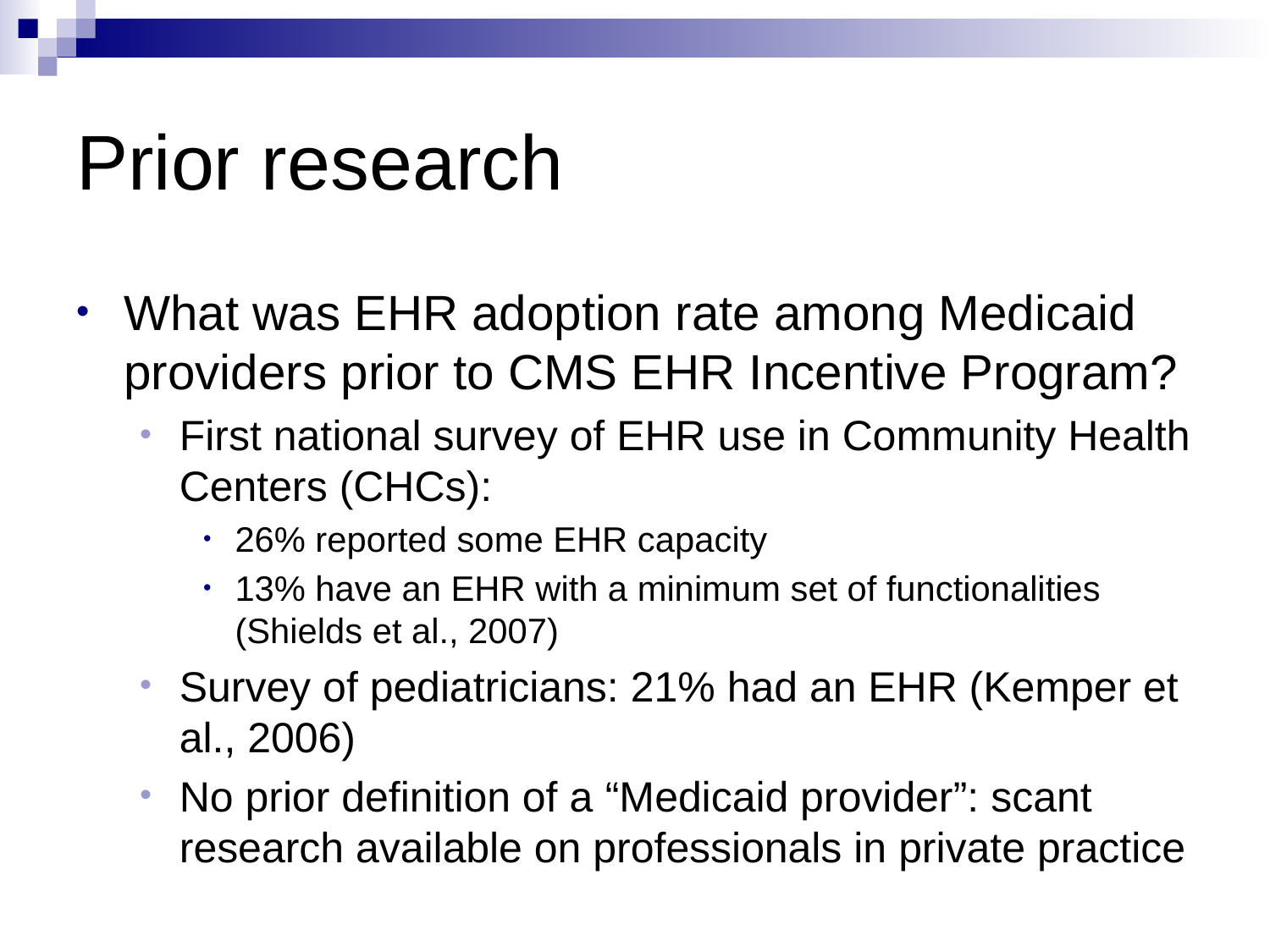

# Prior research
What was EHR adoption rate among Medicaid providers prior to CMS EHR Incentive Program?
First national survey of EHR use in Community Health Centers (CHCs):
26% reported some EHR capacity
13% have an EHR with a minimum set of functionalities (Shields et al., 2007)
Survey of pediatricians: 21% had an EHR (Kemper et al., 2006)
No prior definition of a “Medicaid provider”: scant research available on professionals in private practice